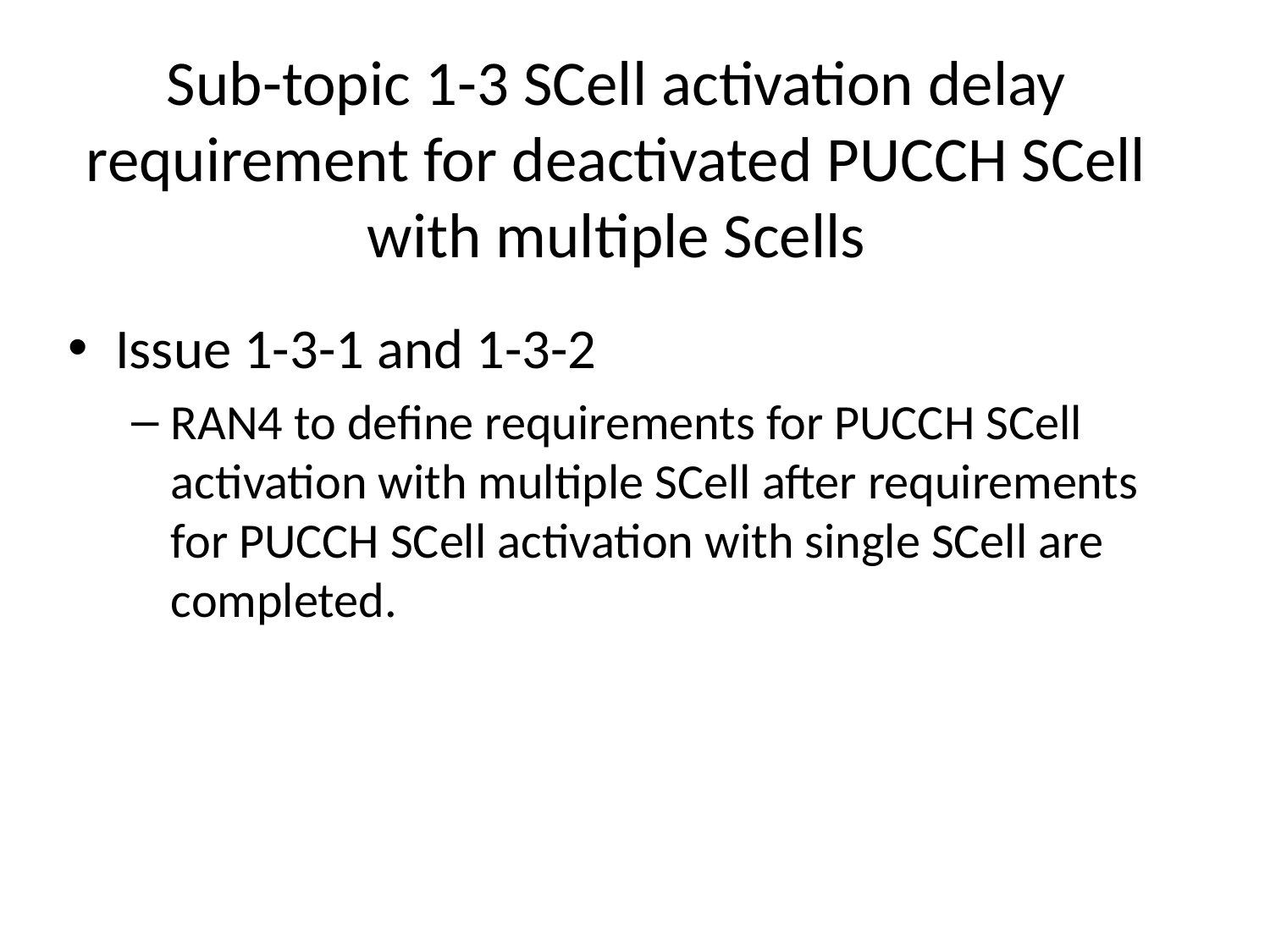

# Sub-topic 1-3 SCell activation delay requirement for deactivated PUCCH SCell with multiple Scells
Issue 1-3-1 and 1-3-2
RAN4 to define requirements for PUCCH SCell activation with multiple SCell after requirements for PUCCH SCell activation with single SCell are completed.